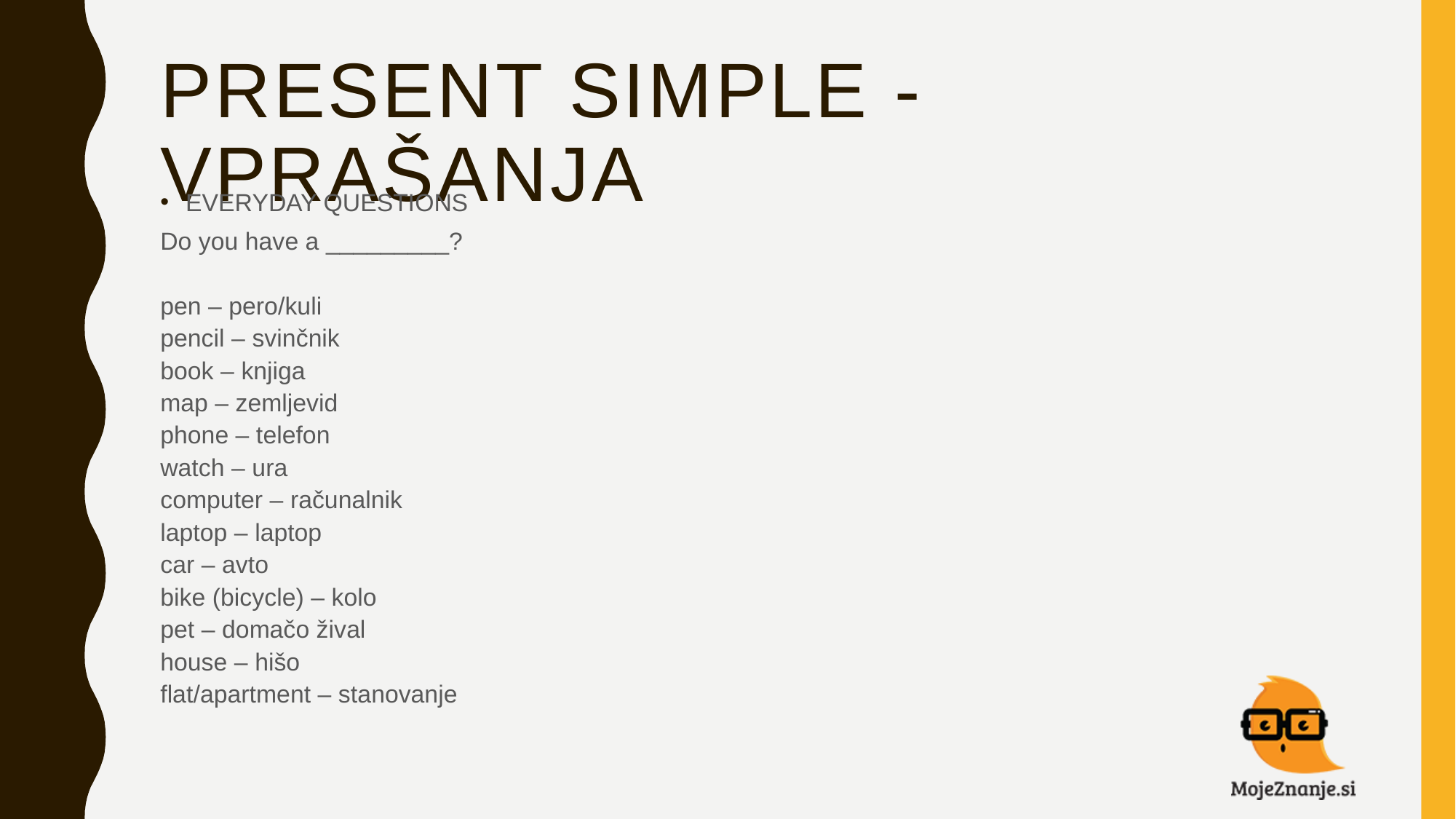

# PRESENT SIMPLE - VPRAŠANJA
EVERYDAY QUESTIONS
Do you have a _________?
pen – pero/kuli
pencil – svinčnik
book – knjiga
map – zemljevid
phone – telefon
watch – ura
computer – računalnik
laptop – laptop
car – avto
bike (bicycle) – kolo
pet – domačo žival
house – hišo
flat/apartment – stanovanje